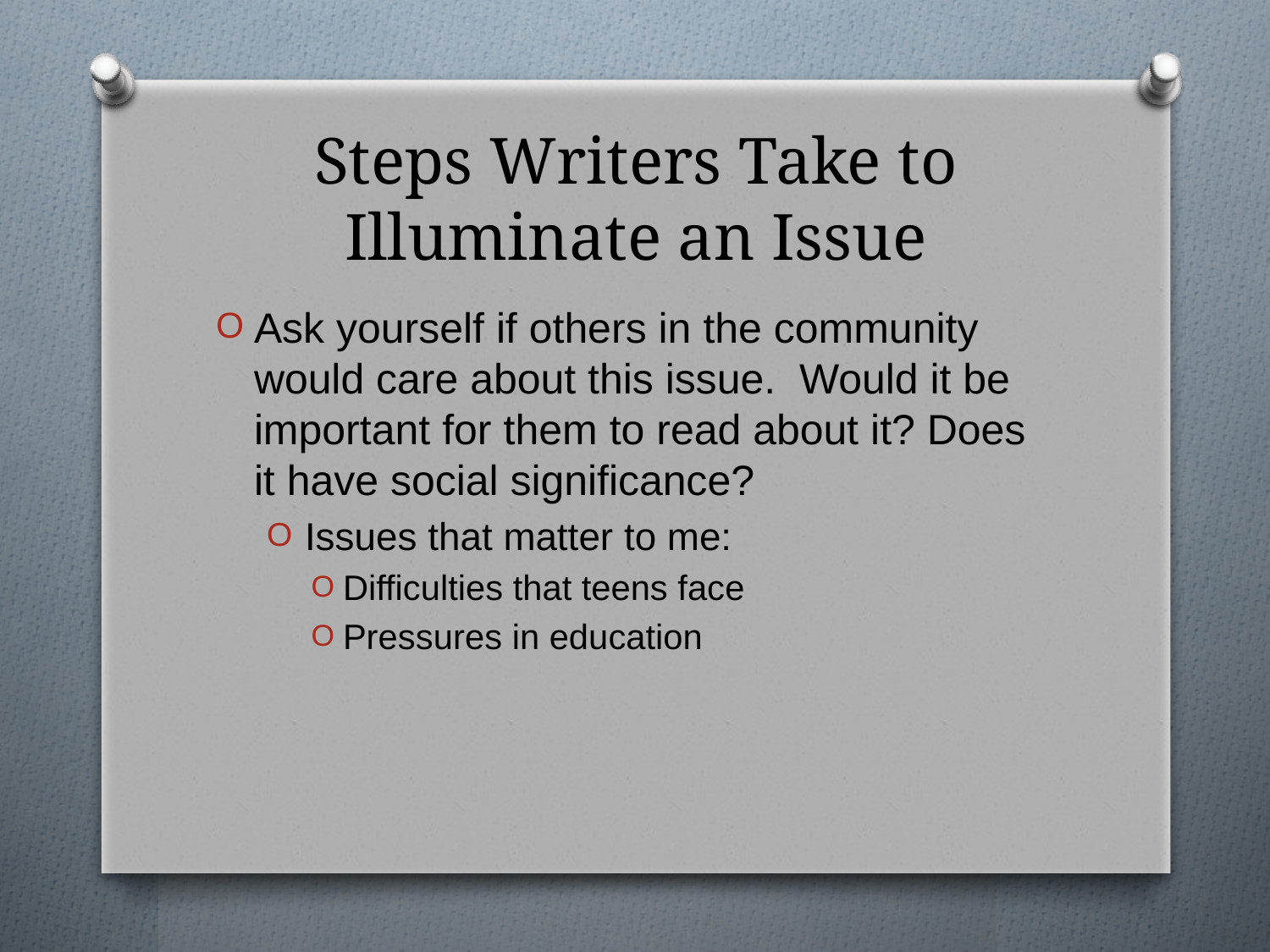

# Steps Writers Take to Illuminate an Issue
Ask yourself if others in the community would care about this issue.  Would it be important for them to read about it? Does it have social significance?
Issues that matter to me:
Difficulties that teens face
Pressures in education